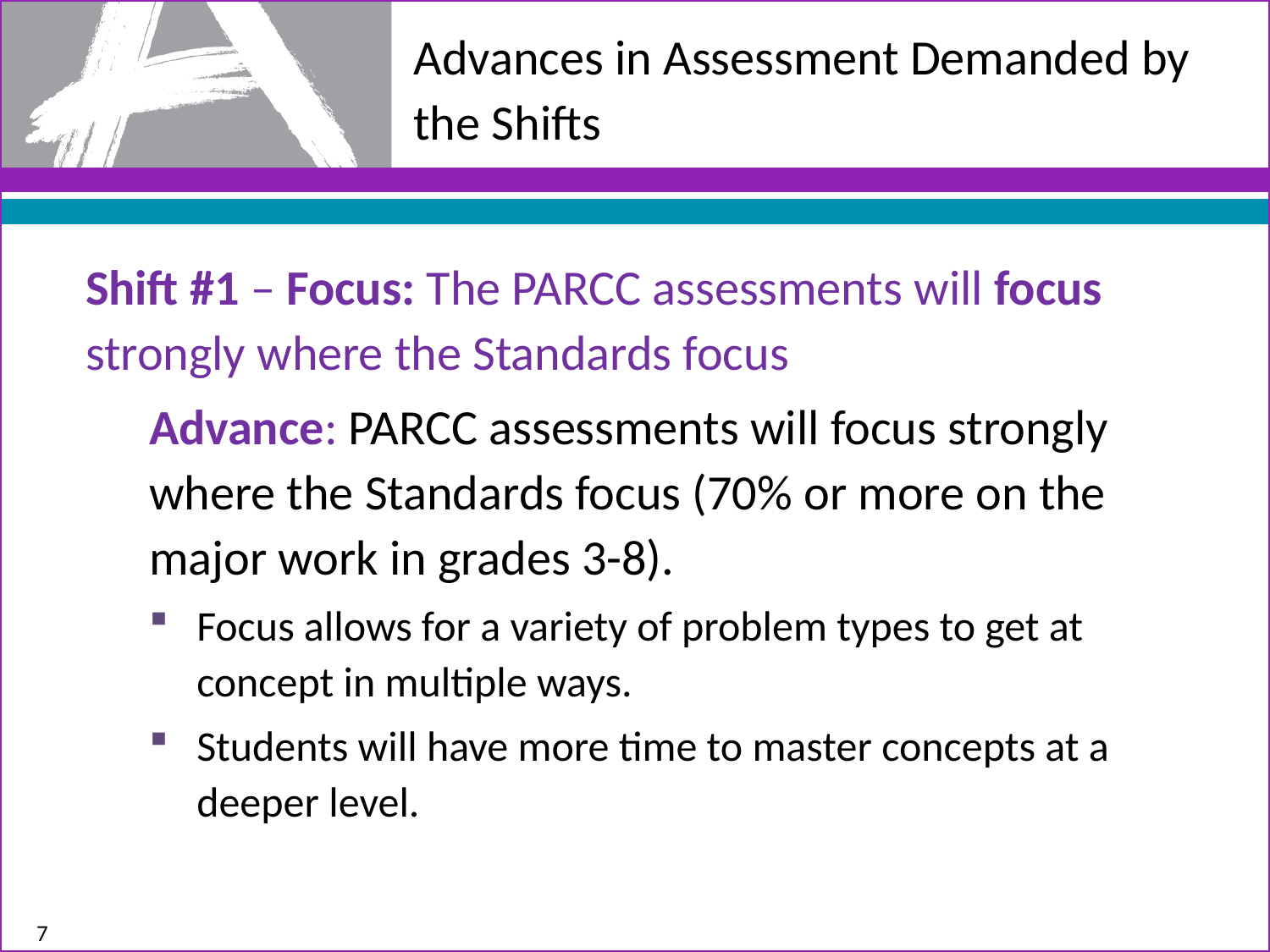

# Advances in Assessment Demanded by the Shifts
Shift #1 – Focus: The PARCC assessments will focus strongly where the Standards focus
Advance: PARCC assessments will focus strongly where the Standards focus (70% or more on the major work in grades 3-8).
Focus allows for a variety of problem types to get at concept in multiple ways.
Students will have more time to master concepts at a deeper level.

7